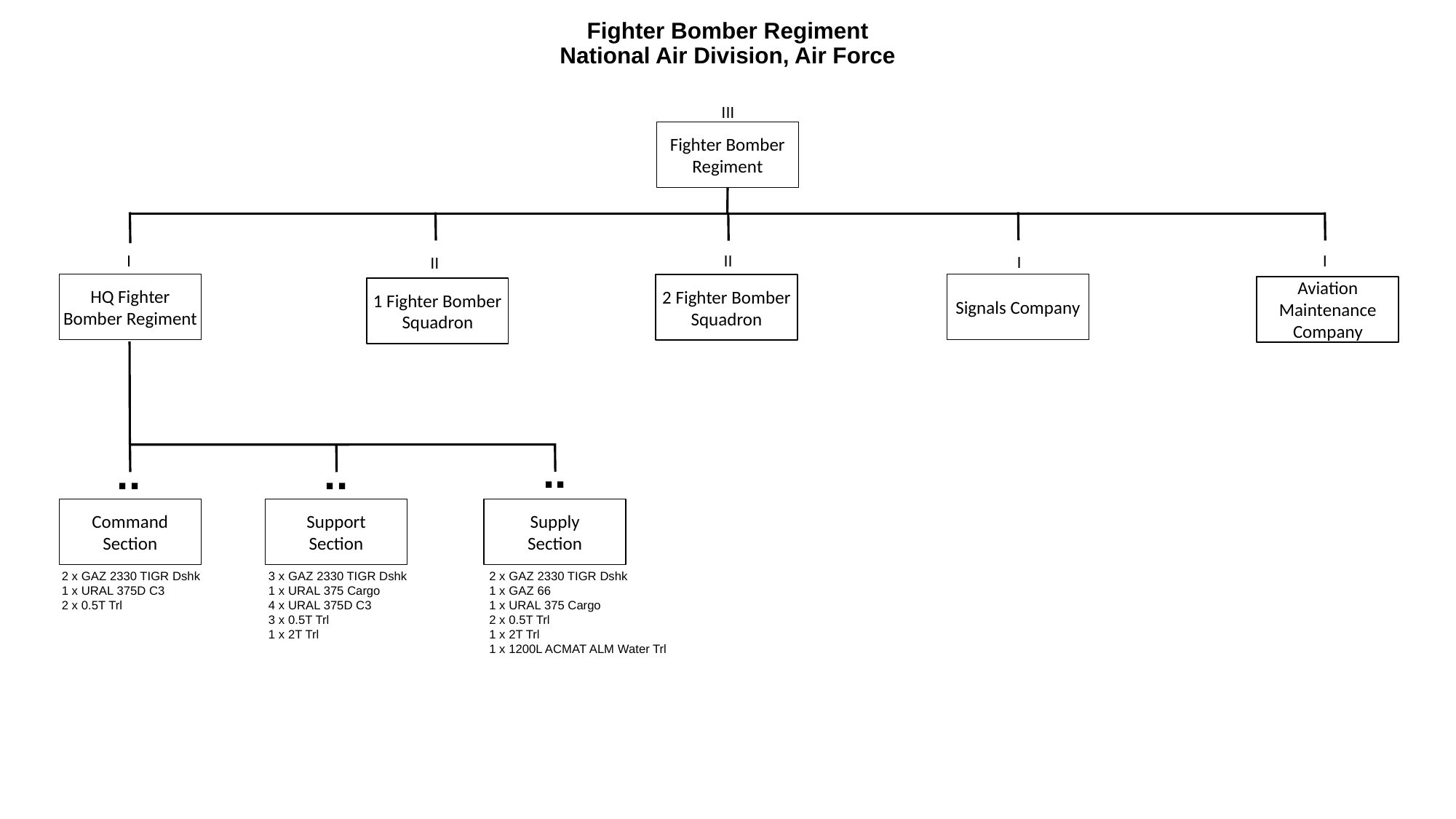

# Fighter Bomber Regiment National Air Division, Air Force
III
Fighter Bomber Regiment
II
I
I
I
II
HQ Fighter Bomber Regiment
Signals Company
2 Fighter Bomber Squadron
Aviation Maintenance Company
1 Fighter Bomber Squadron
..
..
..
Command
Section
Support
Section
Supply
Section
2 x GAZ 2330 TIGR Dshk
1 x URAL 375D C3
2 x 0.5T Trl
3 x GAZ 2330 TIGR Dshk
1 x URAL 375 Cargo
4 x URAL 375D C3
3 x 0.5T Trl
1 x 2T Trl
2 x GAZ 2330 TIGR Dshk
1 x GAZ 66
1 x URAL 375 Cargo
2 x 0.5T Trl
1 x 2T Trl
1 x 1200L ACMAT ALM Water Trl